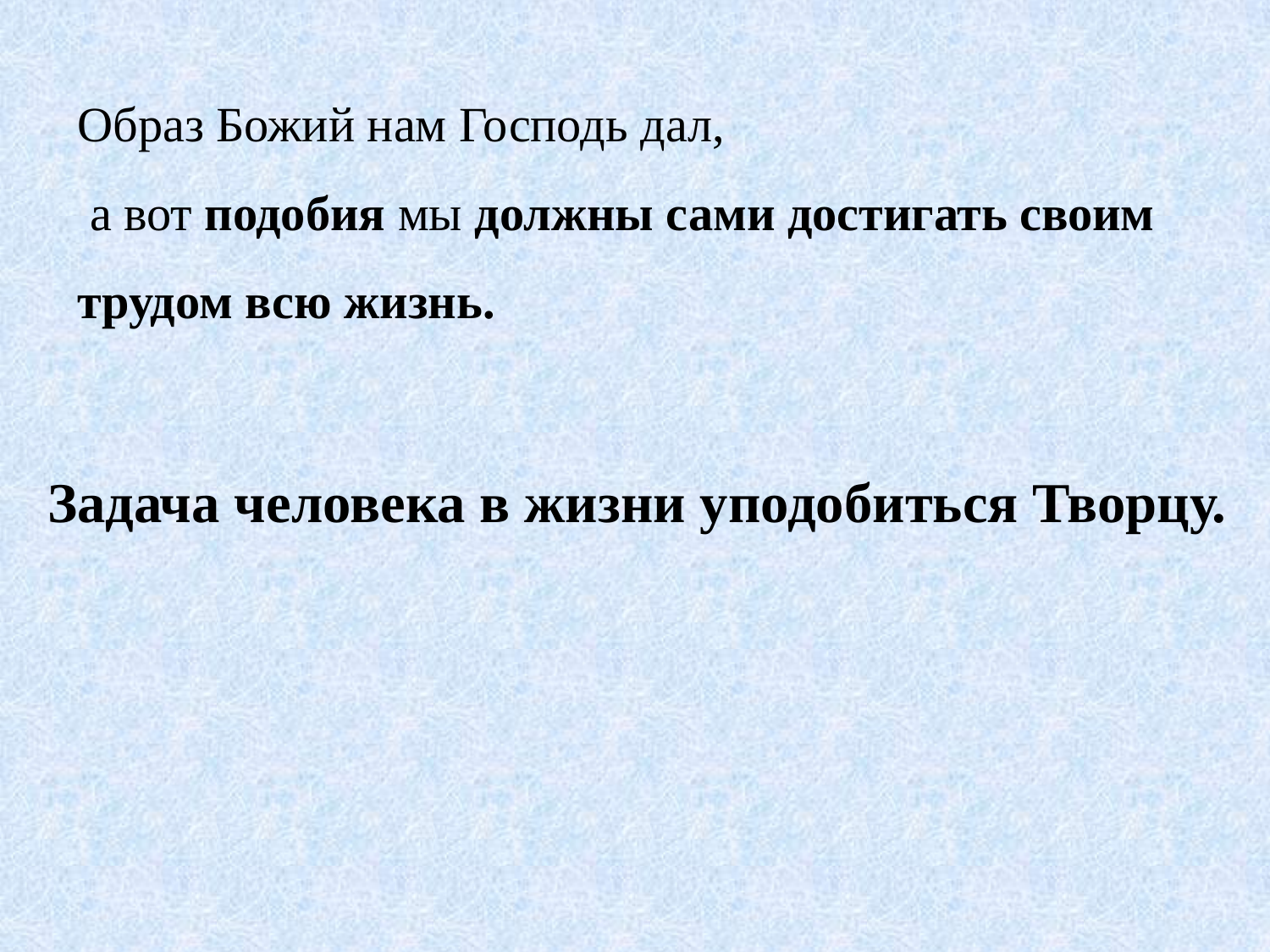

Образ Божий нам Господь дал,
 а вот подобия мы должны сами достигать своим трудом всю жизнь.
Задача человека в жизни уподобиться Творцу.